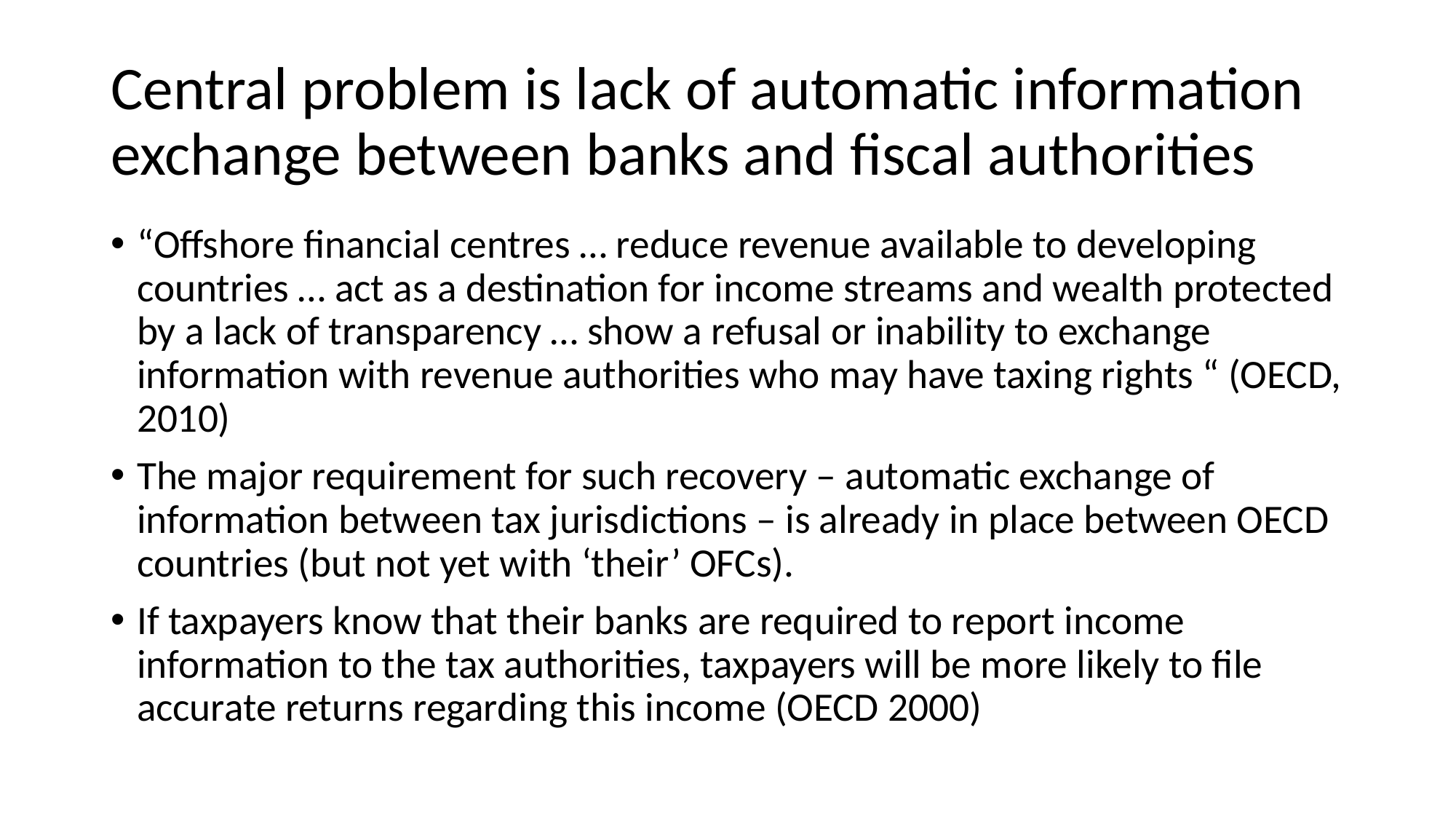

# Central problem is lack of automatic information exchange between banks and fiscal authorities
“Offshore financial centres … reduce revenue available to developing countries … act as a destination for income streams and wealth protected by a lack of transparency … show a refusal or inability to exchange information with revenue authorities who may have taxing rights “ (OECD, 2010)
The major requirement for such recovery – automatic exchange of information between tax jurisdictions – is already in place between OECD countries (but not yet with ‘their’ OFCs).
If taxpayers know that their banks are required to report income information to the tax authorities, taxpayers will be more likely to file accurate returns regarding this income (OECD 2000)